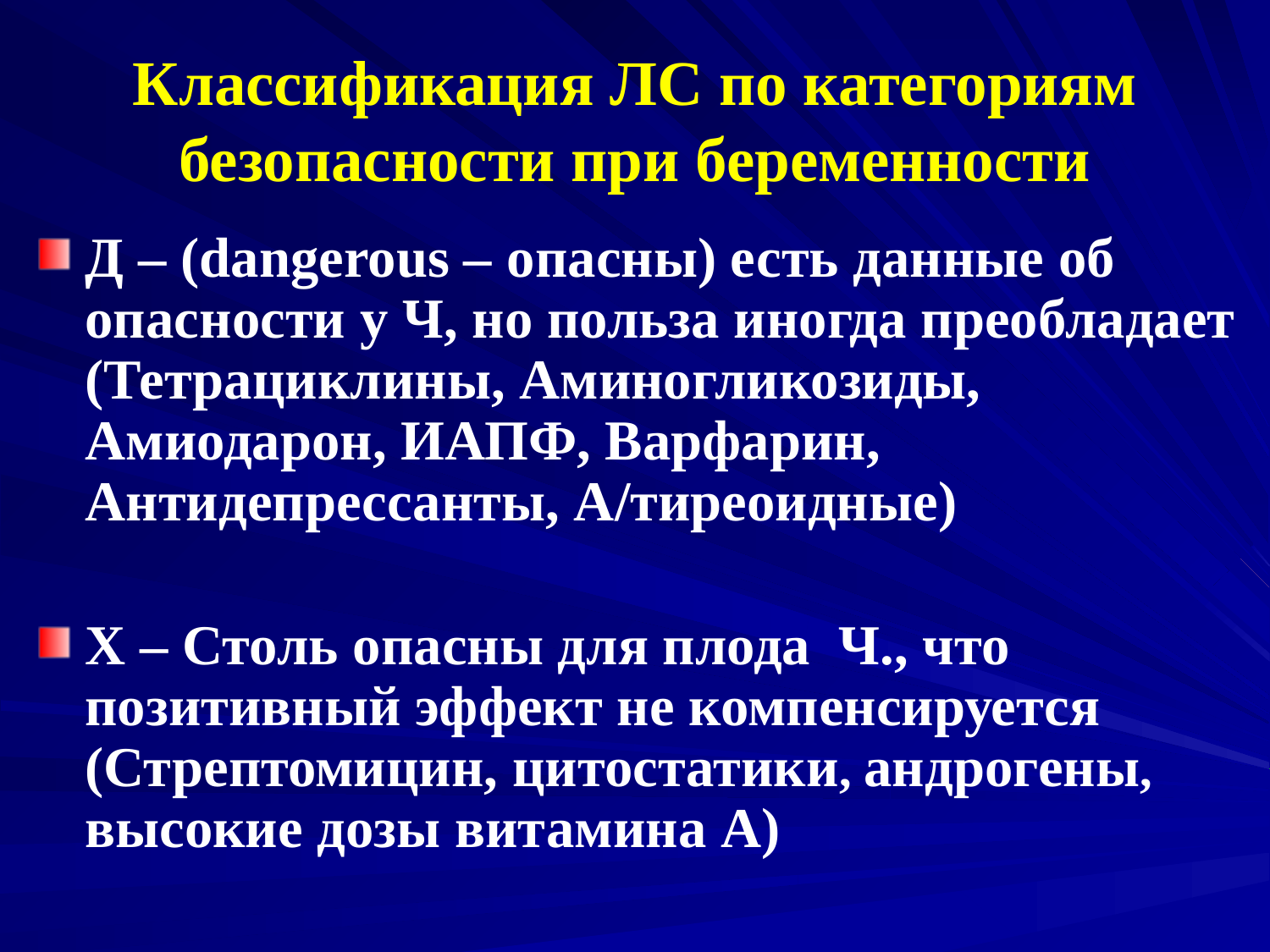

# Классификация ЛС по категориям безопасности при беременности
Д – (dangerous – опасны) есть данные об опасности у Ч, но польза иногда преобладает (Тетрациклины, Аминогликозиды, Амиодарон, ИАПФ, Варфарин, Антидепрессанты, А/тиреоидные)

Х – Столь опасны для плода  Ч., что позитивный эффект не компенсируется (Стрептомицин, цитостатики, андрогены, высокие дозы витамина А)